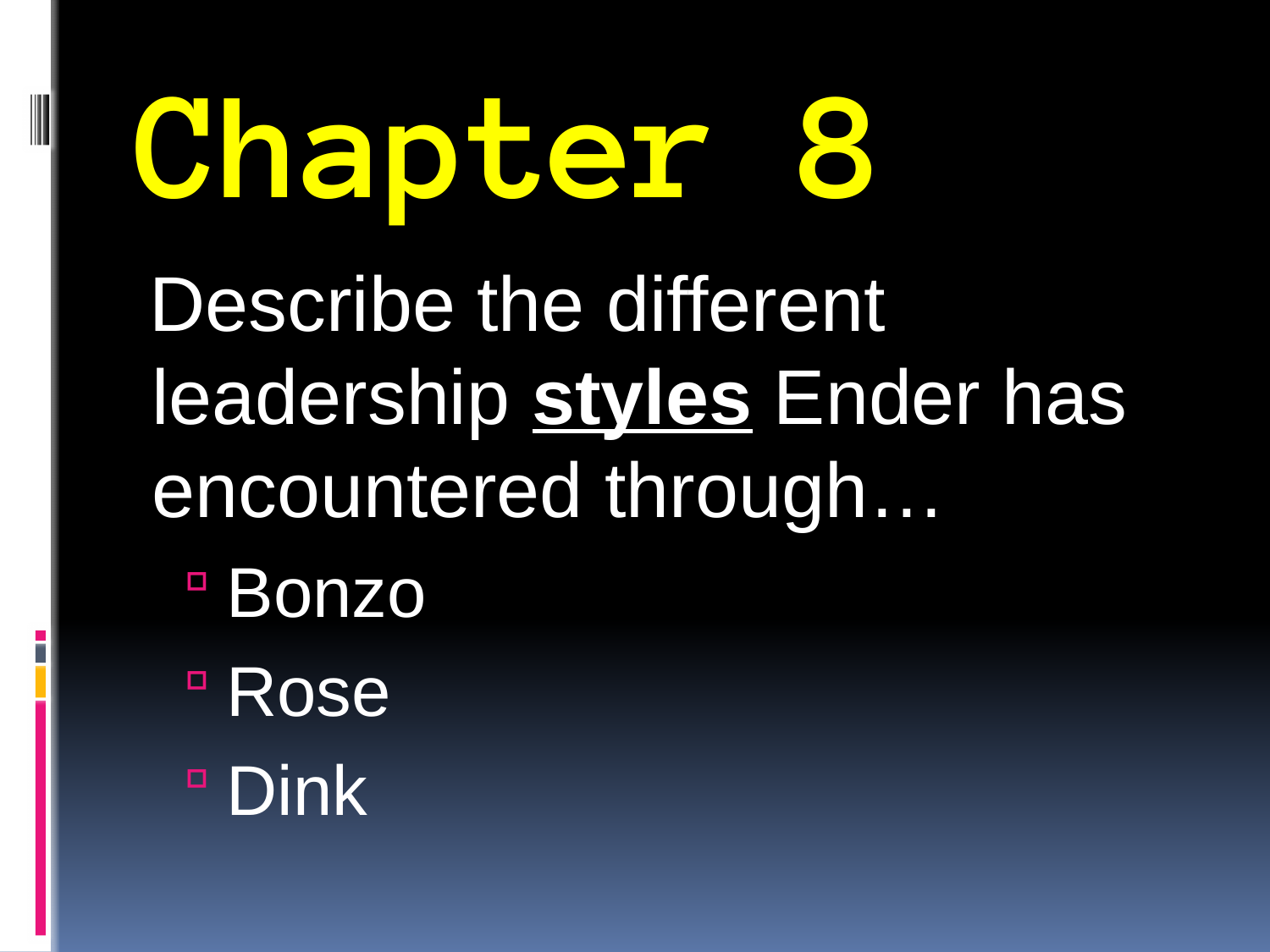

# Chapter 8
Describe the different leadership styles Ender has encountered through…
Bonzo
Rose
Dink